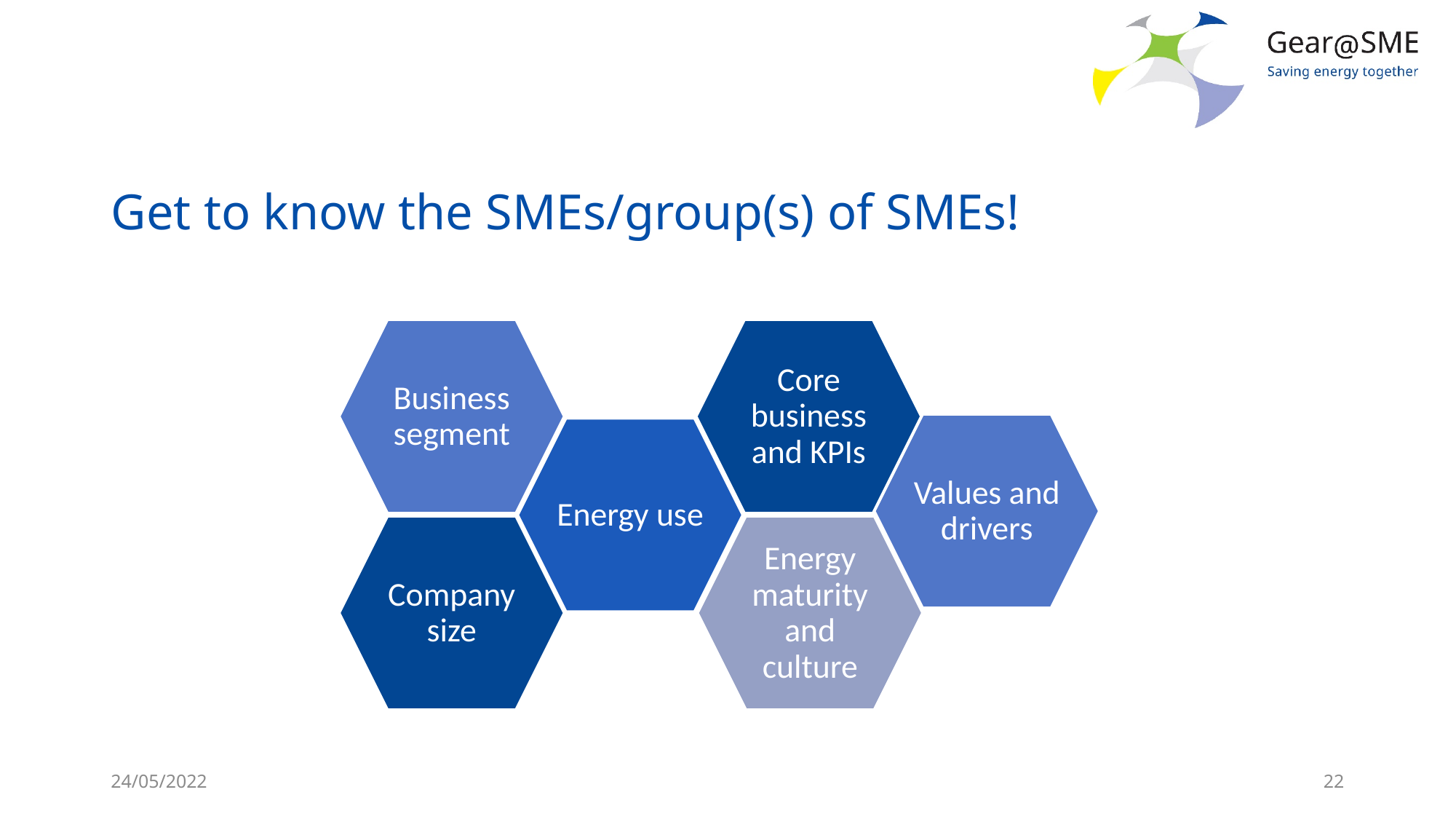

# Get to know the SMEs/group(s) of SMEs!
Core business and KPIs
Business segment
Energy use
Energy maturity and culture
Company size
Values and drivers

24/05/2022
22